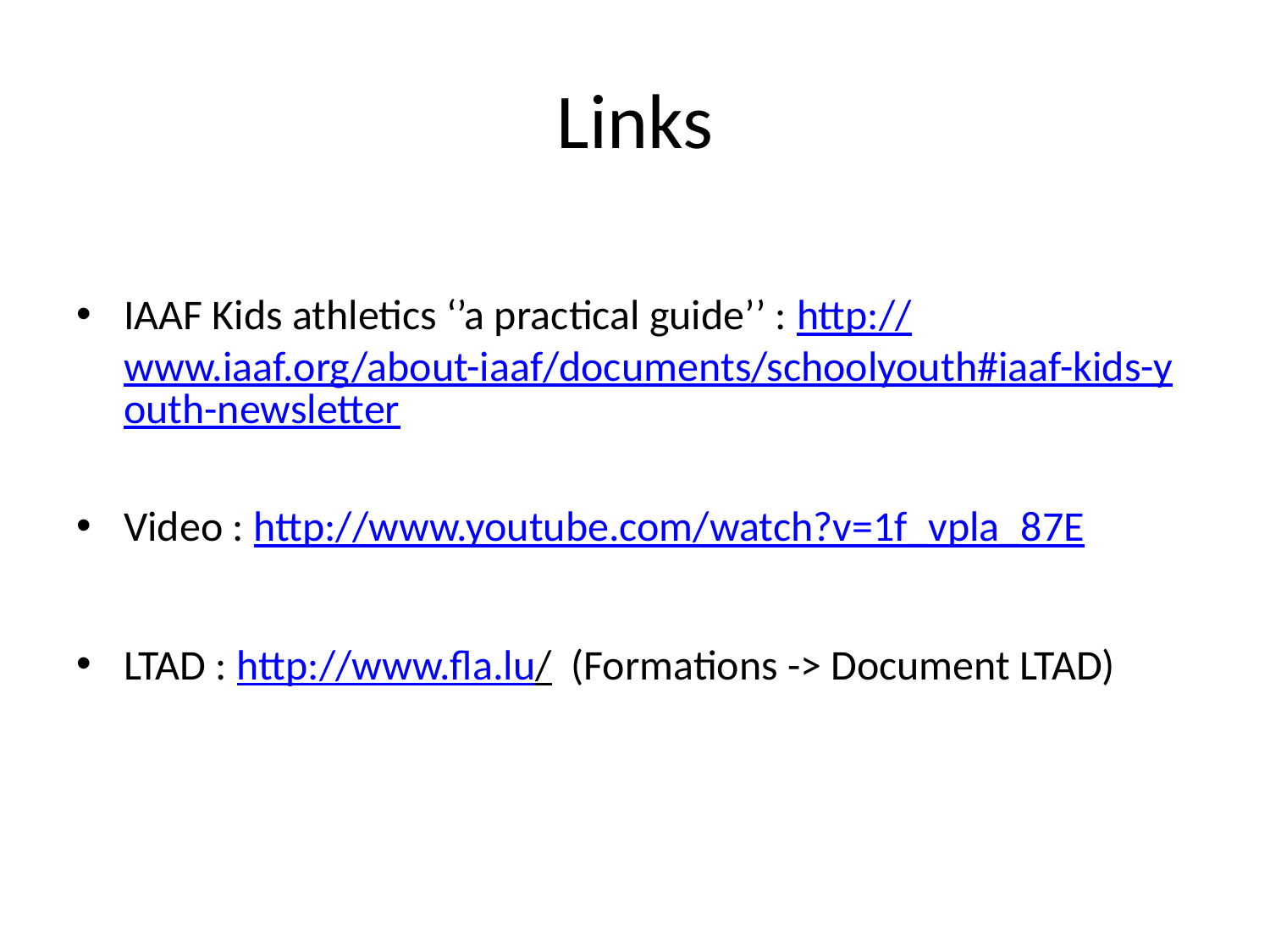

# Links

IAAF Kids athletics ‘’a practical guide’’ : http://www.iaaf.org/about-iaaf/documents/schoolyouth#iaaf-kids-youth-newsletter

Video : http://www.youtube.com/watch?v=1f_vpla_87E

LTAD : http://www.fla.lu/  (Formations -> Document LTAD)